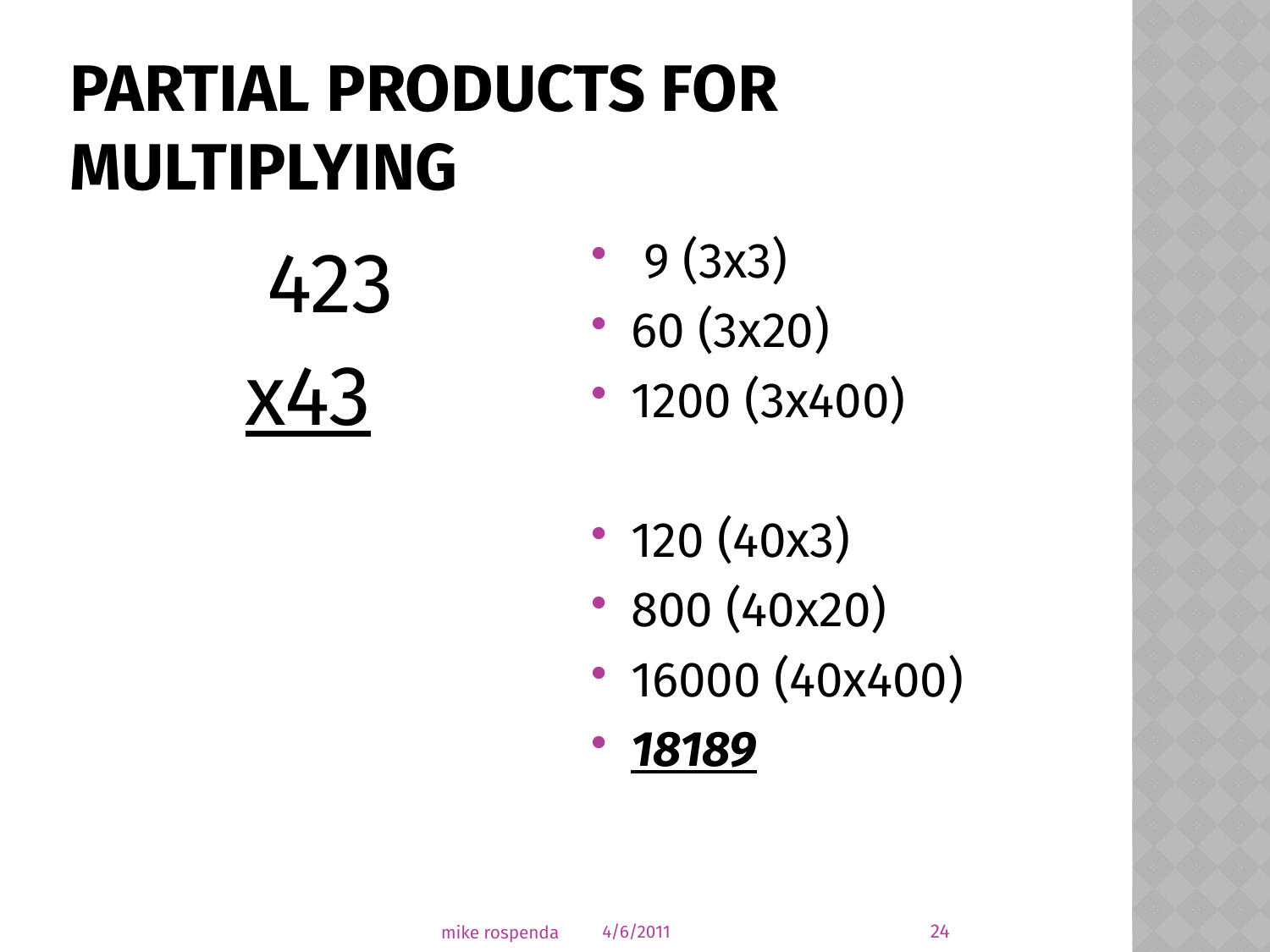

# Partial Products for Multiplying
  423
x43
 9 (3x3)
60 (3x20)
1200 (3x400)

120 (40x3)
800 (40x20)
16000 (40x400)
18189
24
mike rospenda
4/6/2011